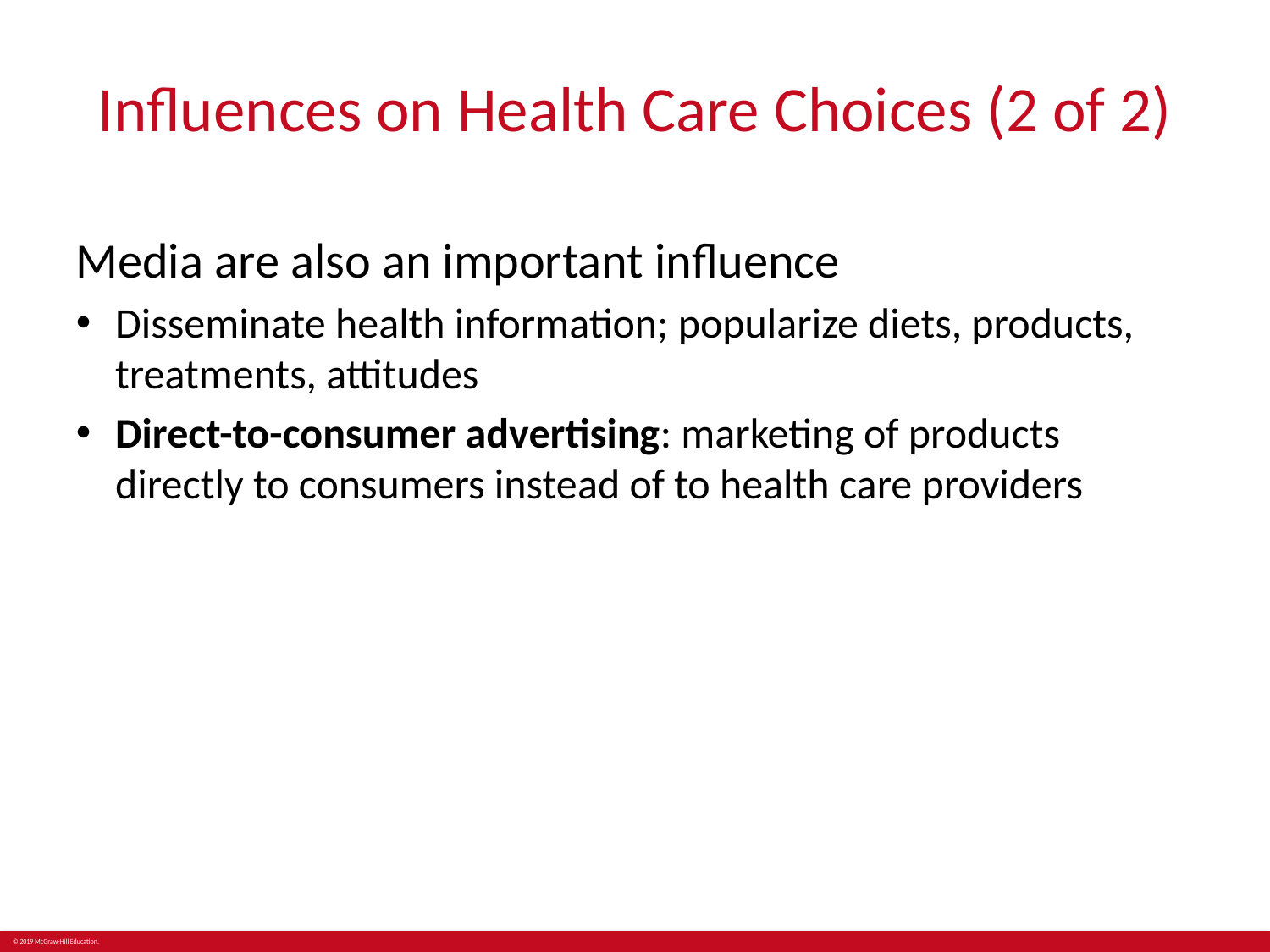

# Influences on Health Care Choices (2 of 2)
Media are also an important influence
Disseminate health information; popularize diets, products, treatments, attitudes
Direct-to-consumer advertising: marketing of products directly to consumers instead of to health care providers